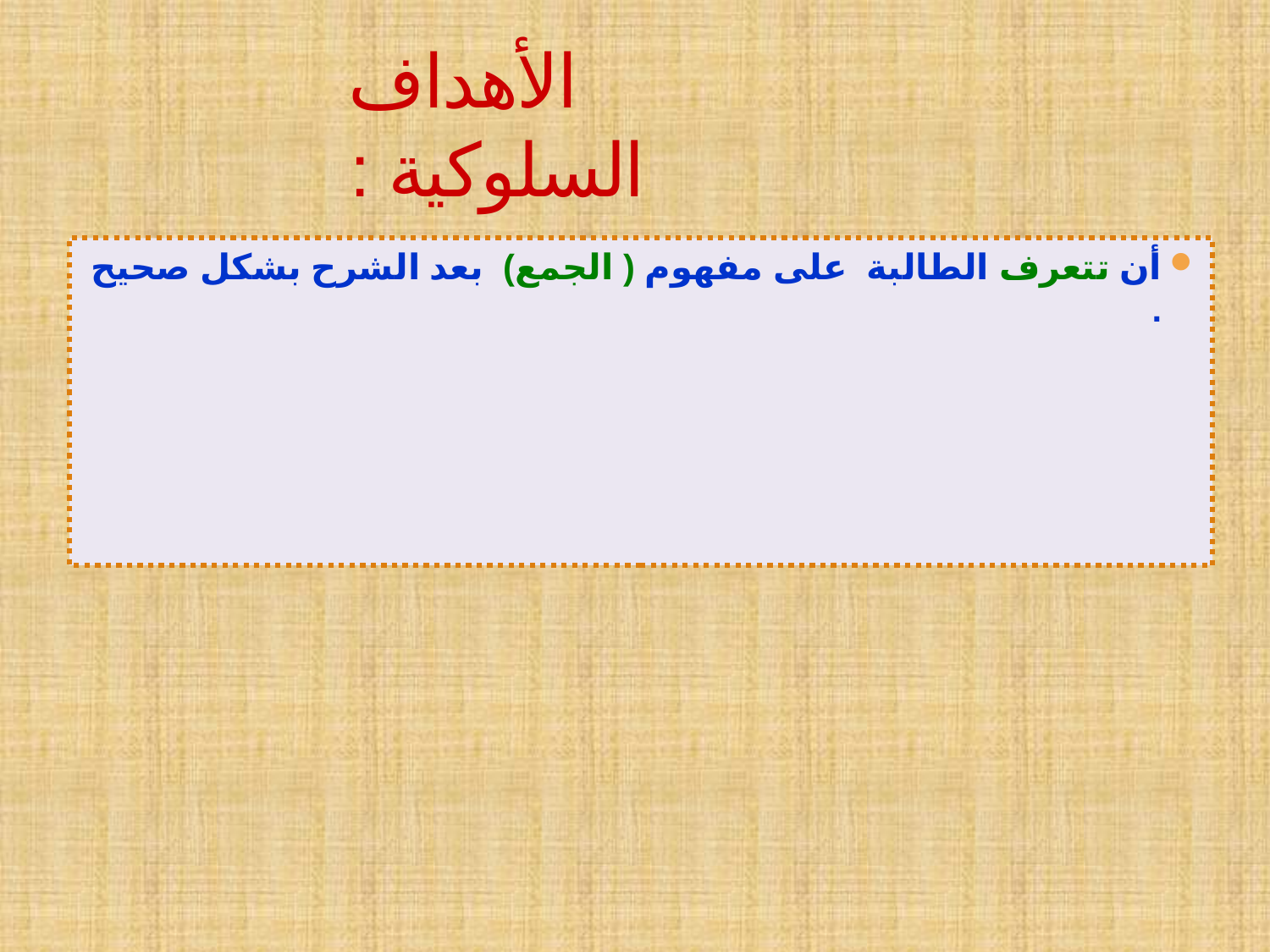

# الأهداف السلوكية :
أن تتعرف الطالبة  على مفهوم ( الجمع)  بعد الشرح بشكل صحيح .